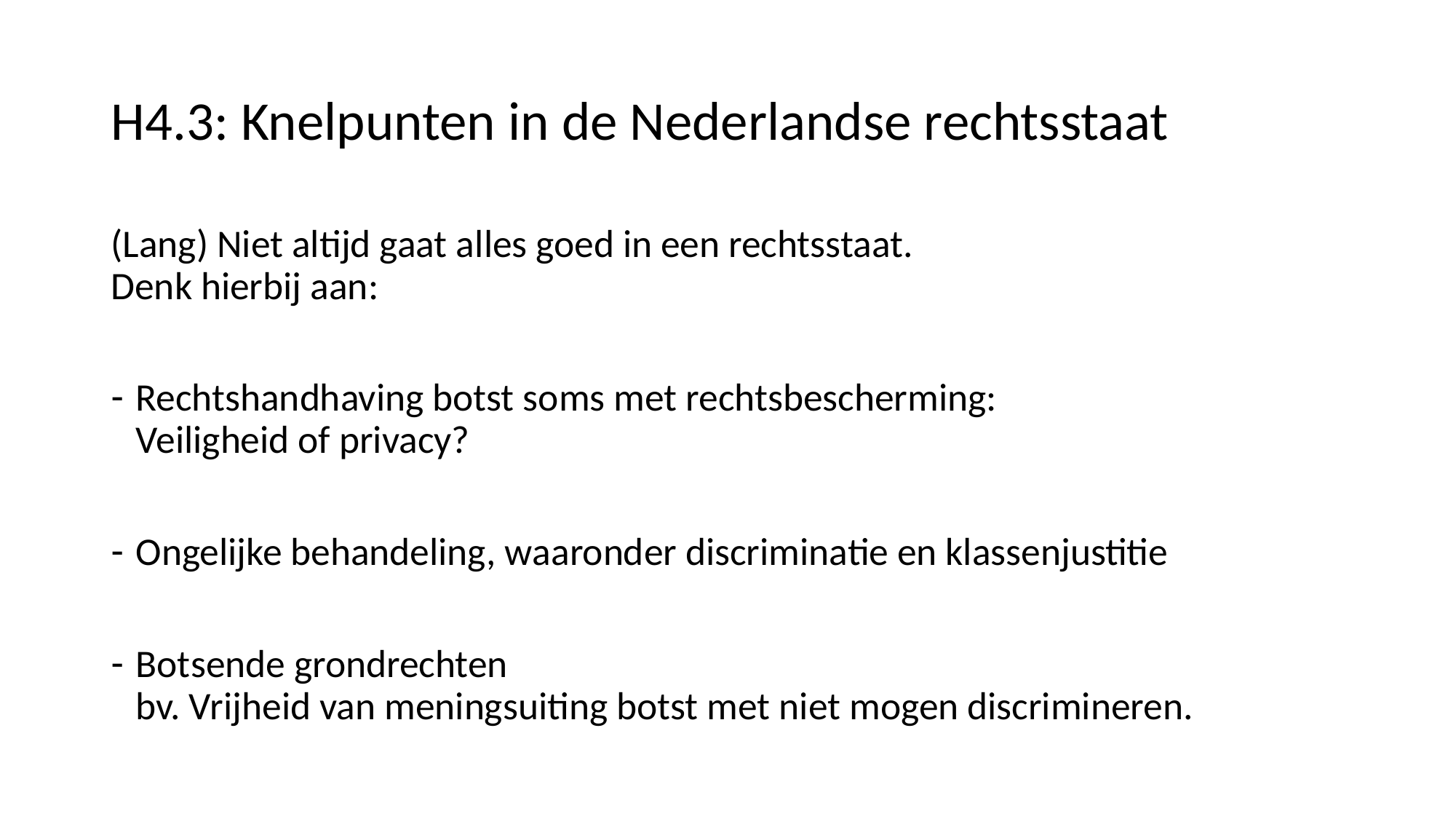

# H4.3: Knelpunten in de Nederlandse rechtsstaat
(Lang) Niet altijd gaat alles goed in een rechtsstaat.
Denk hierbij aan:

Rechtshandhaving botst soms met rechtsbescherming:
Veiligheid of privacy?

Ongelijke behandeling, waaronder discriminatie en klassenjustitie

Botsende grondrechten
bv. Vrijheid van meningsuiting botst met niet mogen discrimineren.